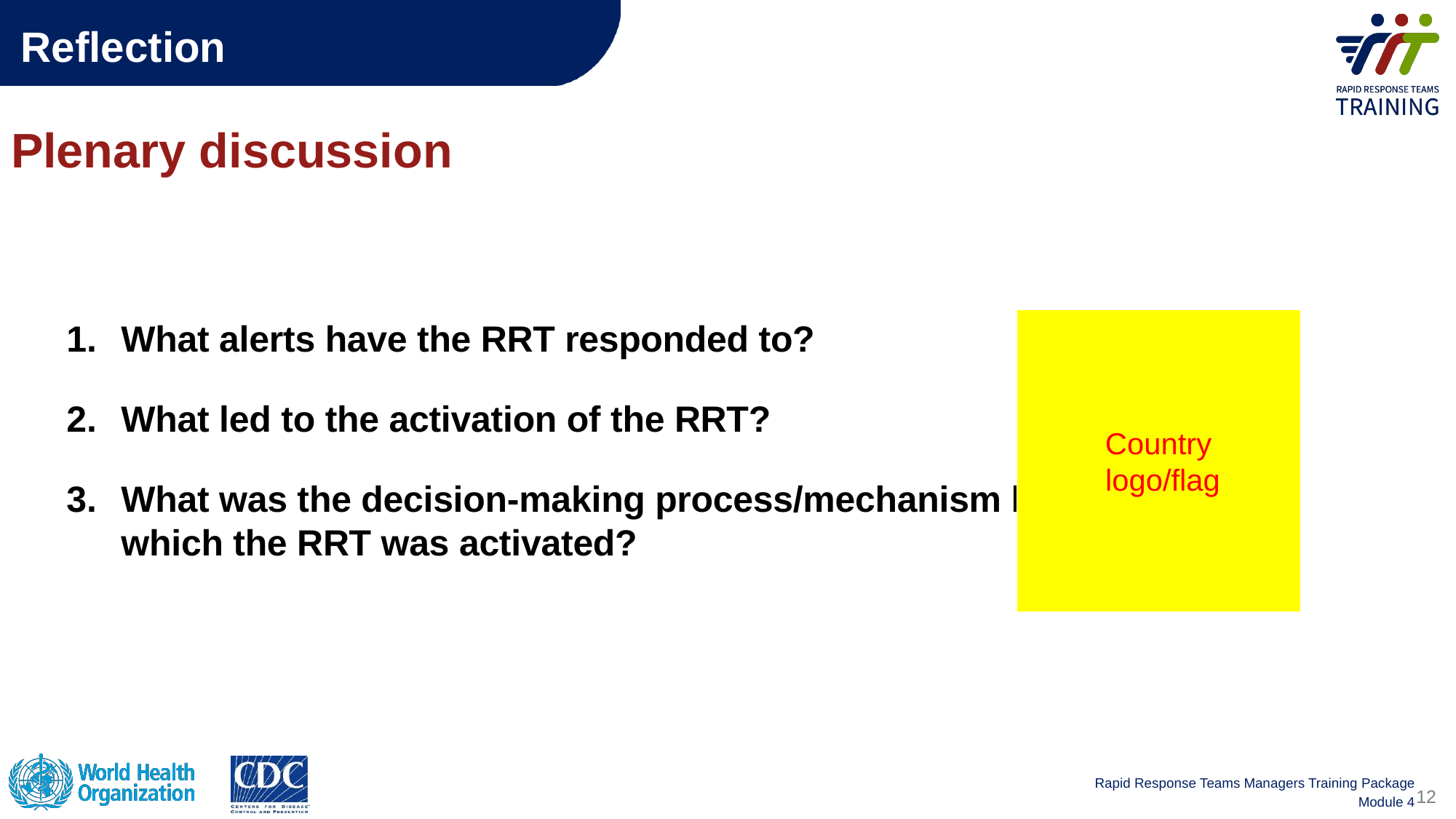

# Reflection
Plenary discussion

What alerts have the RRT responded to?
What led to the activation of the RRT?
What was the decision-making process/mechanism by which the RRT was activated?

Country
 logo/flag

12